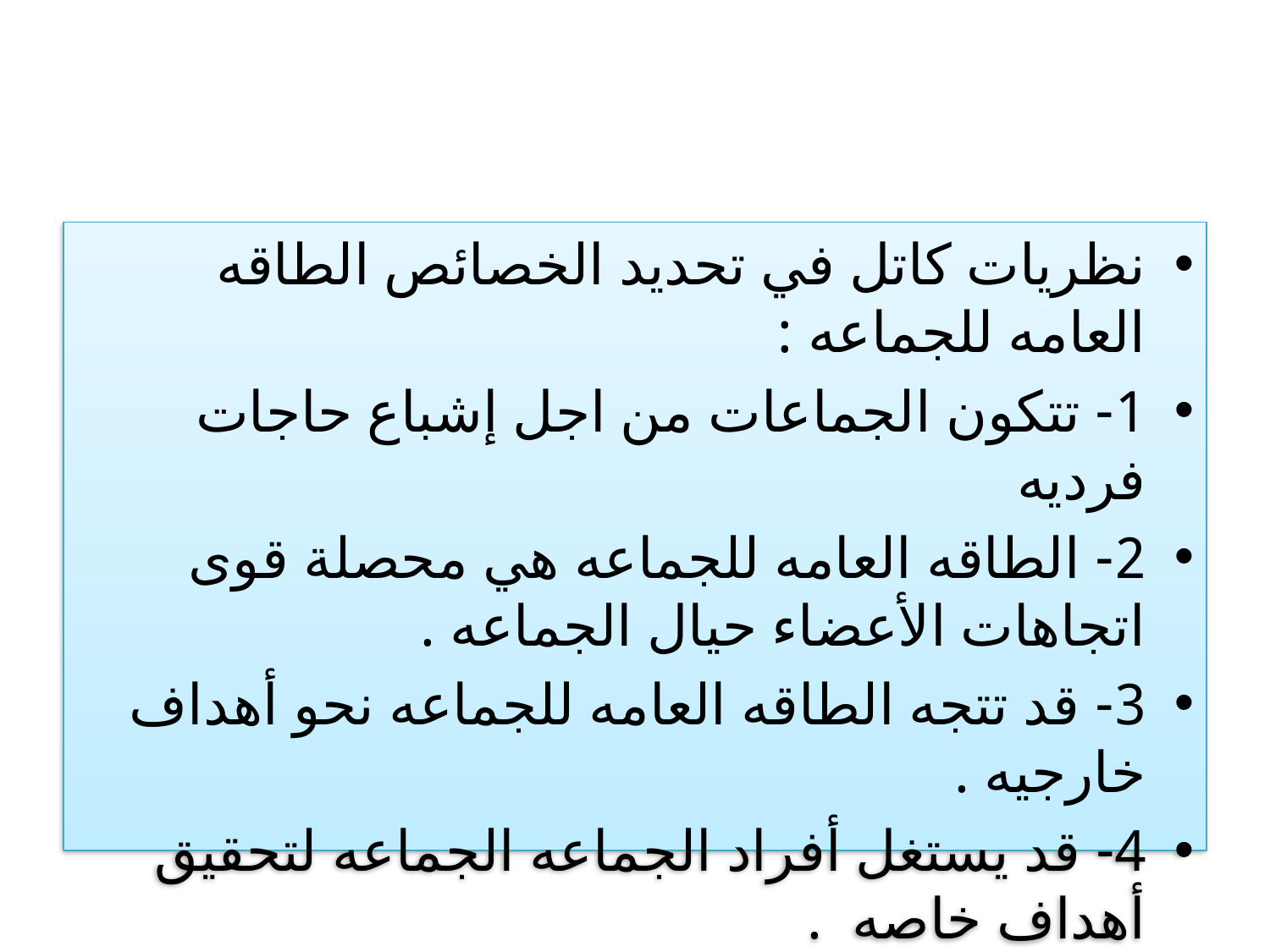

نظريات كاتل في تحديد الخصائص الطاقه العامه للجماعه :
1- تتكون الجماعات من اجل إشباع حاجات فرديه
2- الطاقه العامه للجماعه هي محصلة قوى اتجاهات الأعضاء حيال الجماعه .
3- قد تتجه الطاقه العامه للجماعه نحو أهداف خارجيه .
4- قد يستغل أفراد الجماعه الجماعه لتحقيق أهداف خاصه  .
5- يتعلم الأفراد في الجماعات أنماطاً سلوكيه كالولاء ..ألخ